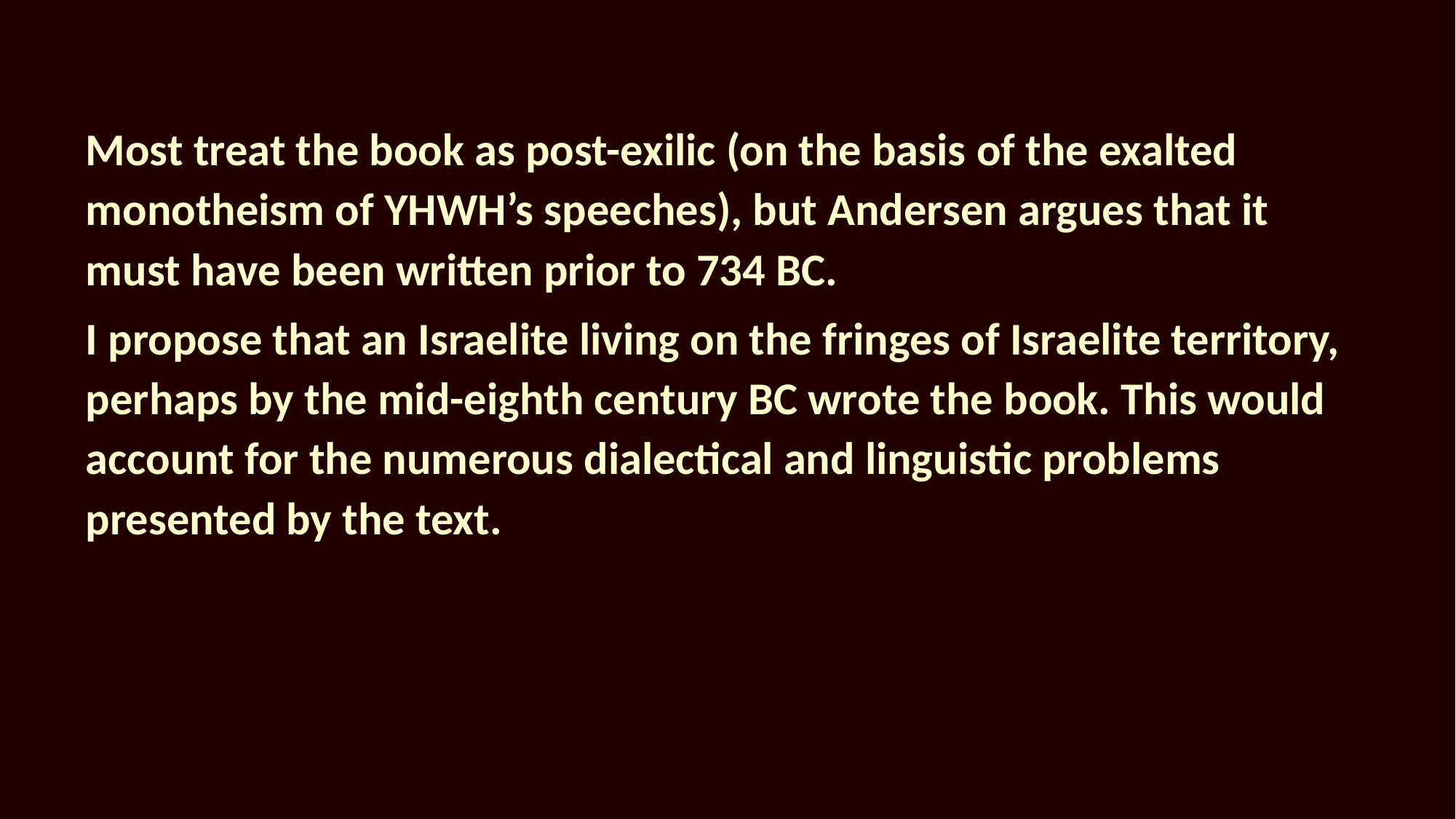

Most treat the book as post-exilic (on the basis of the exalted monotheism of YHWH’s speeches), but Andersen argues that it must have been written prior to 734 BC.
I propose that an Israelite living on the fringes of Israelite territory, perhaps by the mid-eighth century BC wrote the book. This would account for the numerous dialectical and linguistic problems presented by the text.